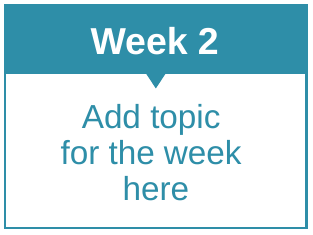

Week 2
Add topic
for the week
here